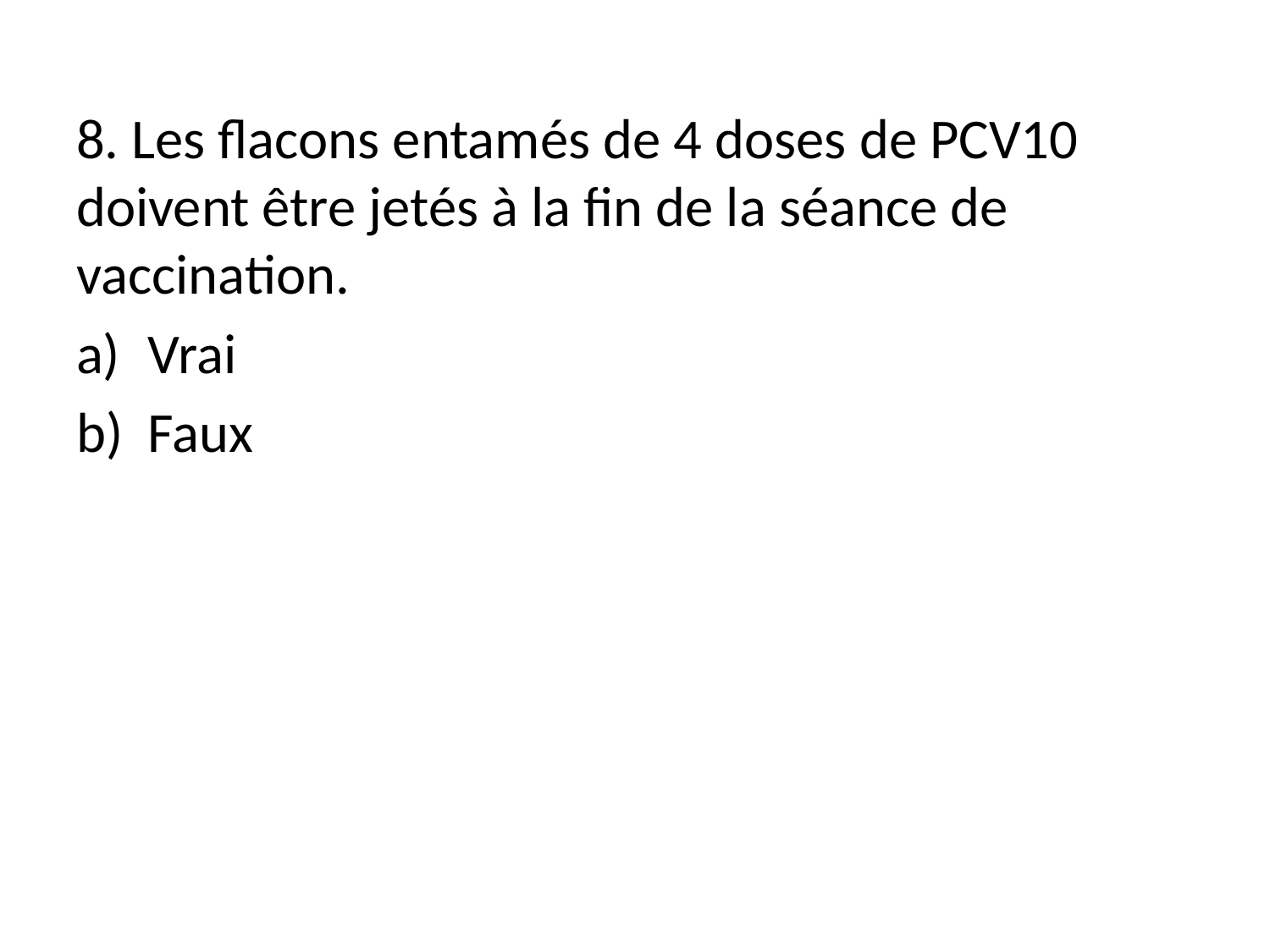

8. Les flacons entamés de 4 doses de PCV10 doivent être jetés à la fin de la séance de vaccination.
Vrai
Faux